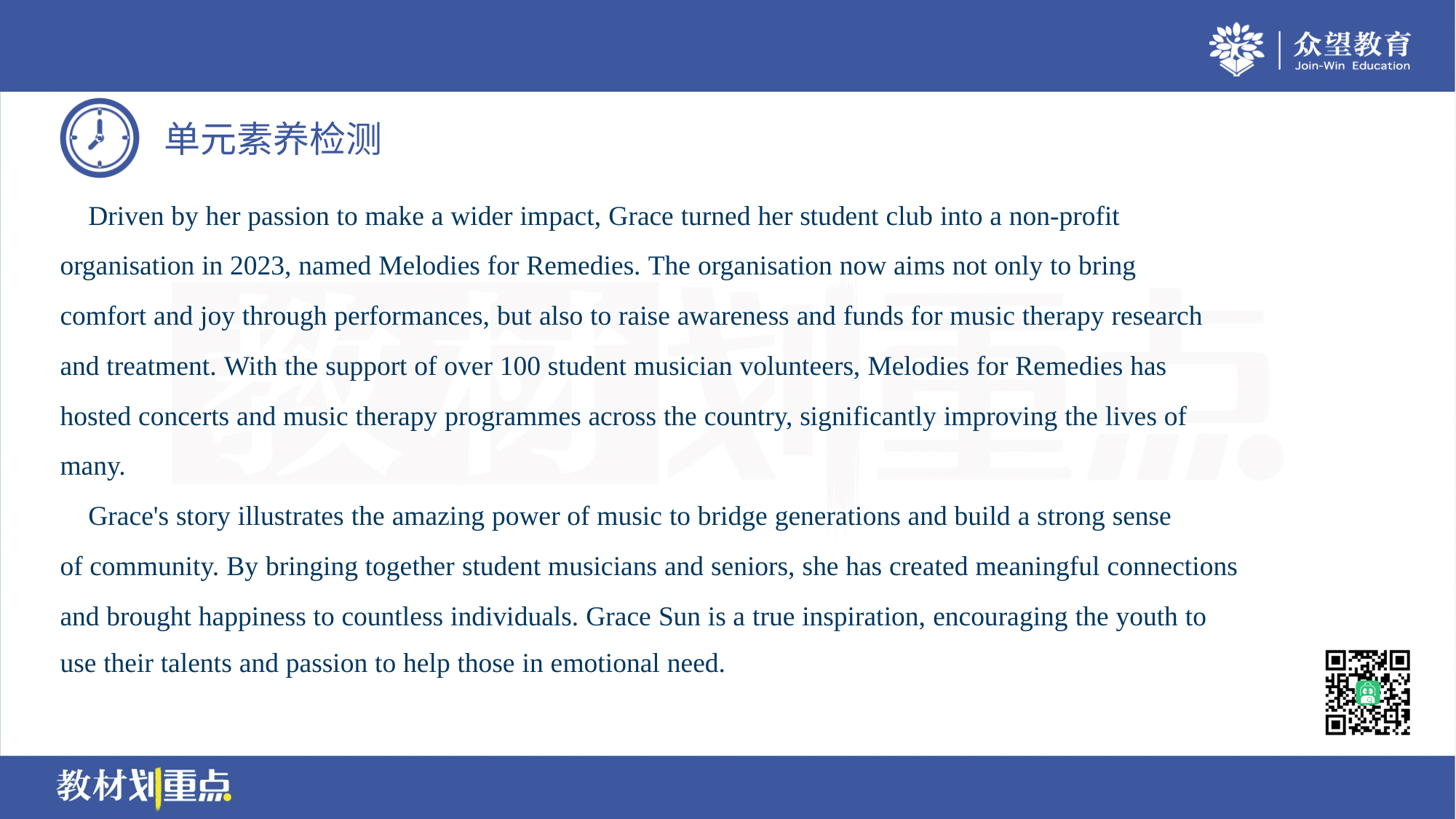

Driven by her passion to make a wider impact, Grace turned her student club into a non-profit
organisation in 2023, named Melodies for Remedies. The organisation now aims not only to bring
comfort and joy through performances, but also to raise awareness and funds for music therapy research
and treatment. With the support of over 100 student musician volunteers, Melodies for Remedies has
hosted concerts and music therapy programmes across the country, significantly improving the lives of
many.
    Grace's story illustrates the amazing power of music to bridge generations and build a strong sense
of community. By bringing together student musicians and seniors, she has created meaningful connections
and brought happiness to countless individuals. Grace Sun is a true inspiration, encouraging the youth to
use their talents and passion to help those in emotional need.